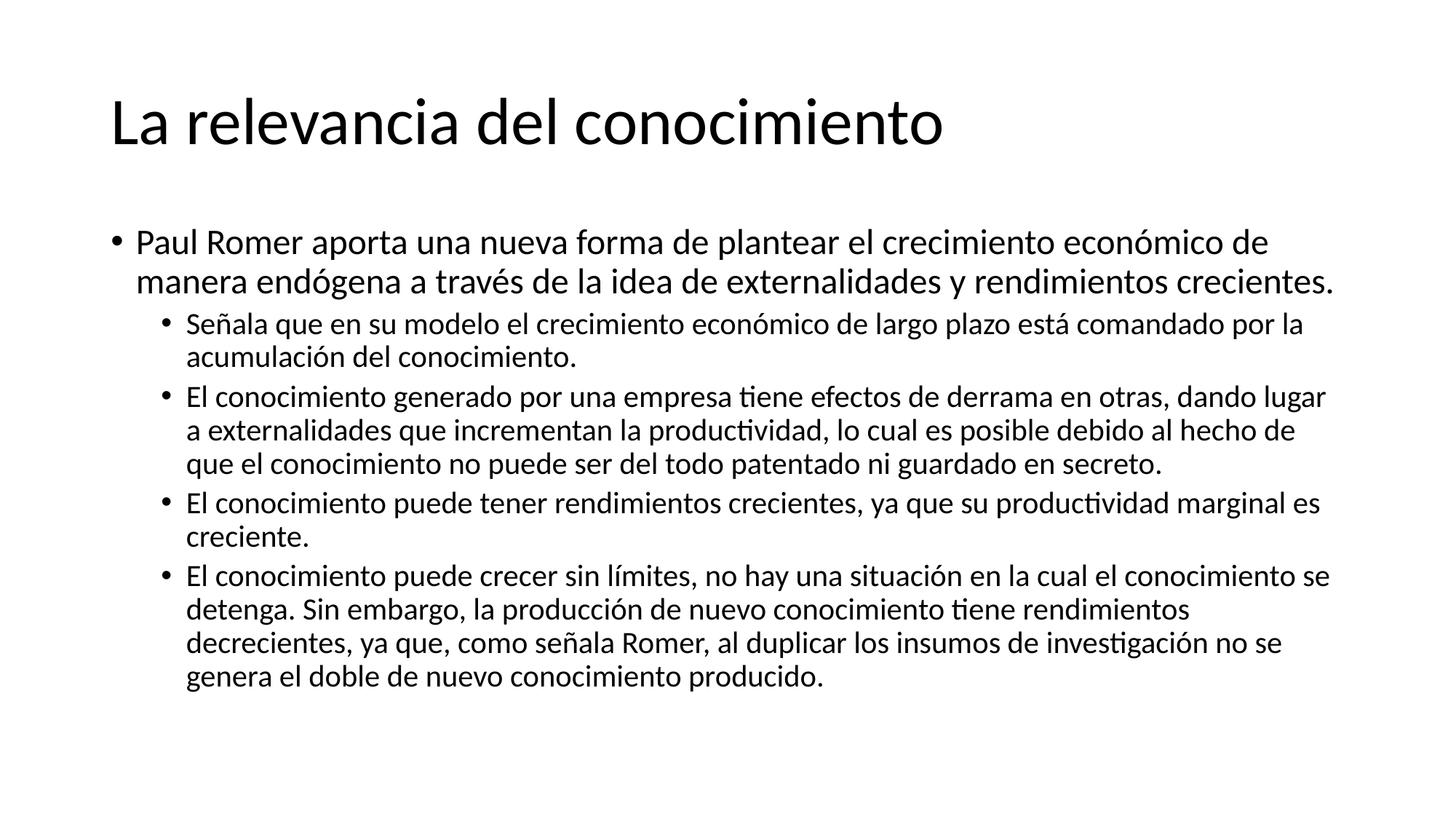

# La relevancia del conocimiento
Paul Romer aporta una nueva forma de plantear el crecimiento económico de manera endógena a través de la idea de externalidades y rendimientos crecientes.
Señala que en su modelo el crecimiento económico de largo plazo está comandado por la acumulación del conocimiento.
El conocimiento generado por una empresa tiene efectos de derrama en otras, dando lugar a externalidades que incrementan la productividad, lo cual es posible debido al hecho de que el conocimiento no puede ser del todo patentado ni guardado en secreto.
El conocimiento puede tener rendimientos crecientes, ya que su productividad marginal es creciente.
El conocimiento puede crecer sin límites, no hay una situación en la cual el conocimiento se detenga. Sin embargo, la producción de nuevo conocimiento tiene rendimientos decrecientes, ya que, como señala Romer, al duplicar los insumos de investigación no se genera el doble de nuevo conocimiento producido.